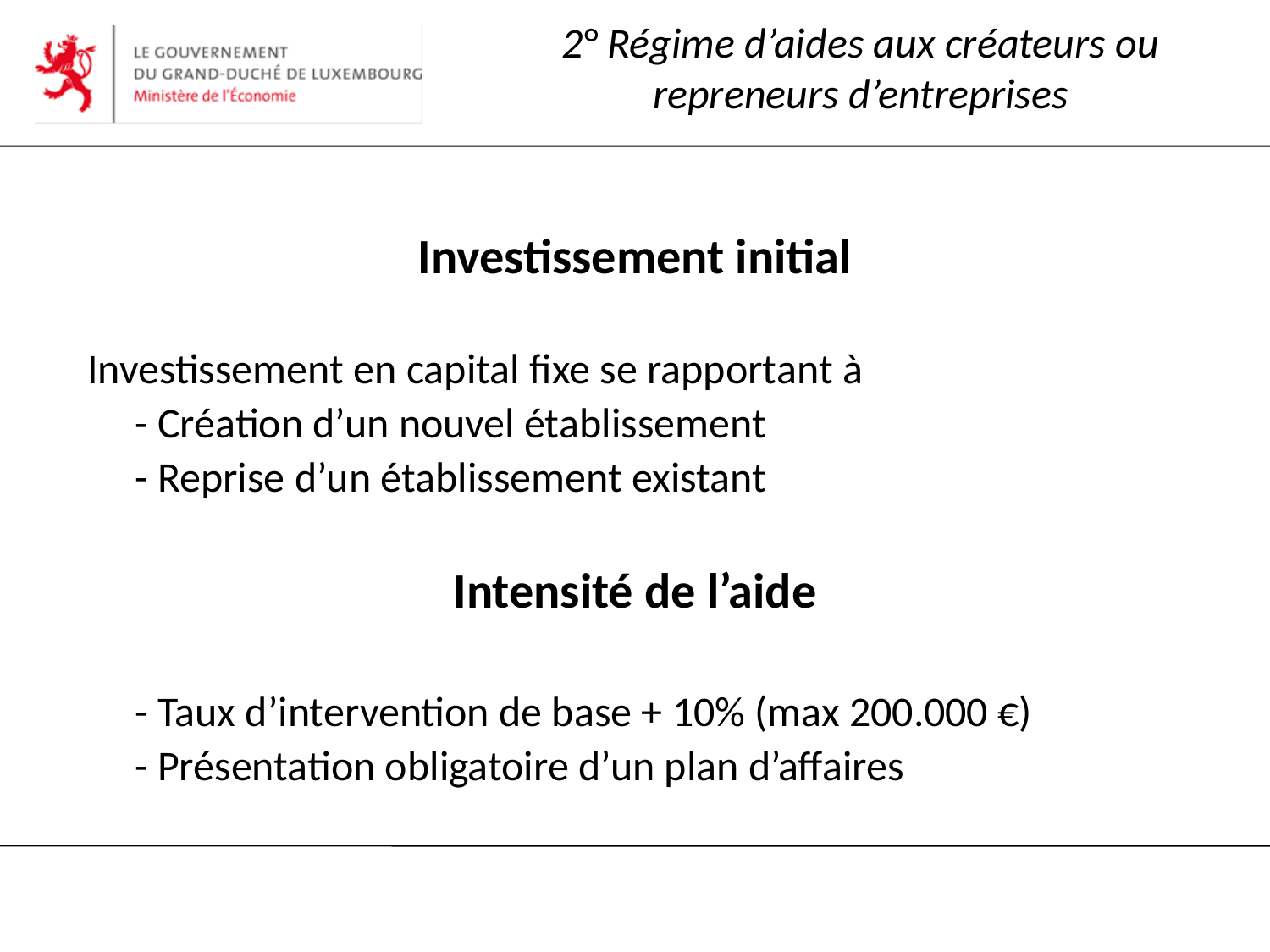

# 2° Régime d’aides aux créateurs ou repreneurs d’entreprises

Investissement initial

Investissement en capital fixe se rapportant à
	- Création d’un nouvel établissement
	- Reprise d’un établissement existant

Intensité de l’aide

	- Taux d’intervention de base + 10% (max 200.000 €)
	- Présentation obligatoire d’un plan d’affaires